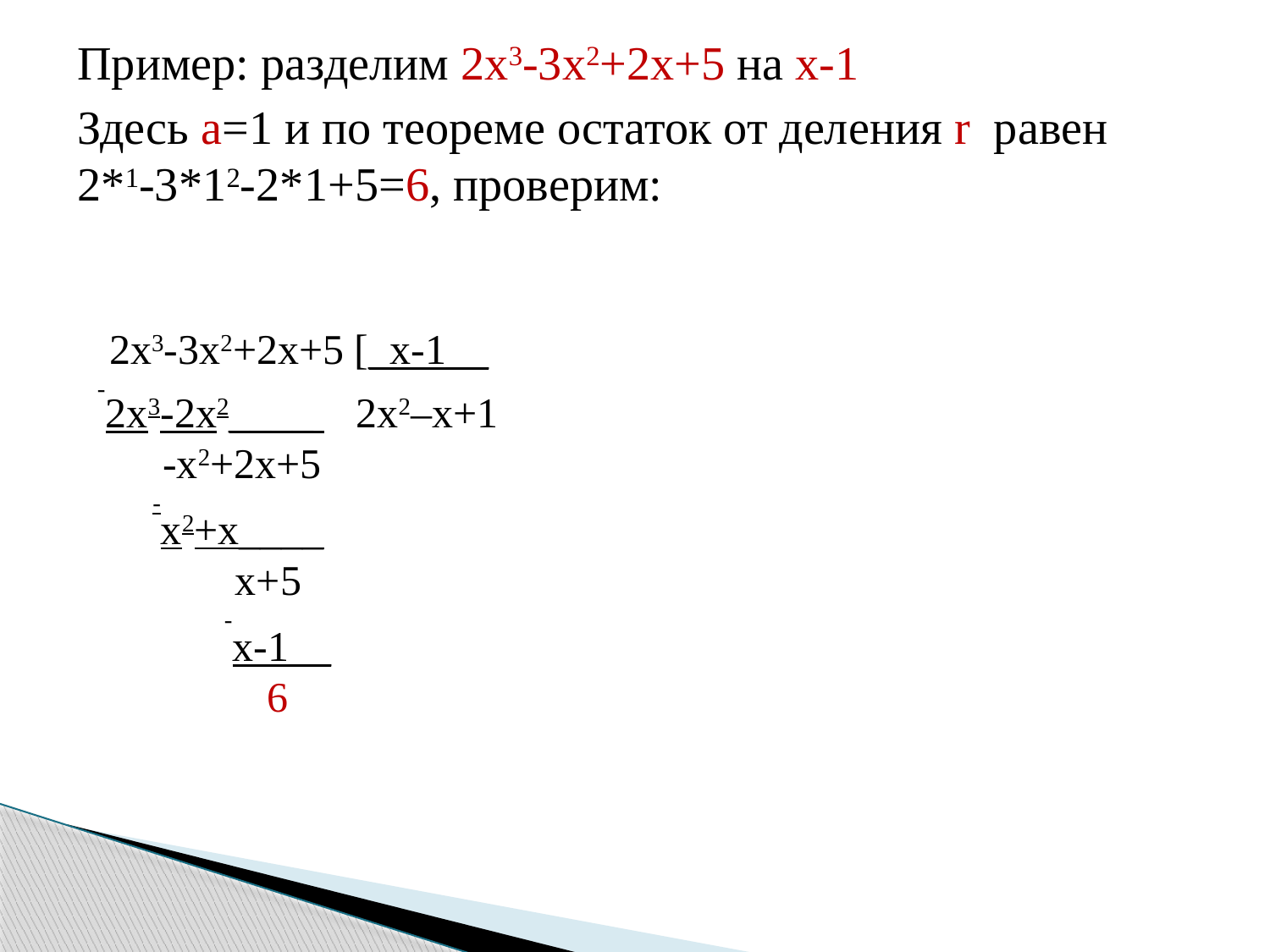

Пример: разделим 2х3-3х2+2х+5 на х-1
Здесь а=1 и по теореме остаток от деления r  равен 2*1-3*12-2*1+5=6, проверим:
 2х3-3х2+2х+5 [_х-1__
-2х3-2х2____    2х2–х+1
       -х2+2х+5
         -х2+х____
             х+5
            -х-1__
                6